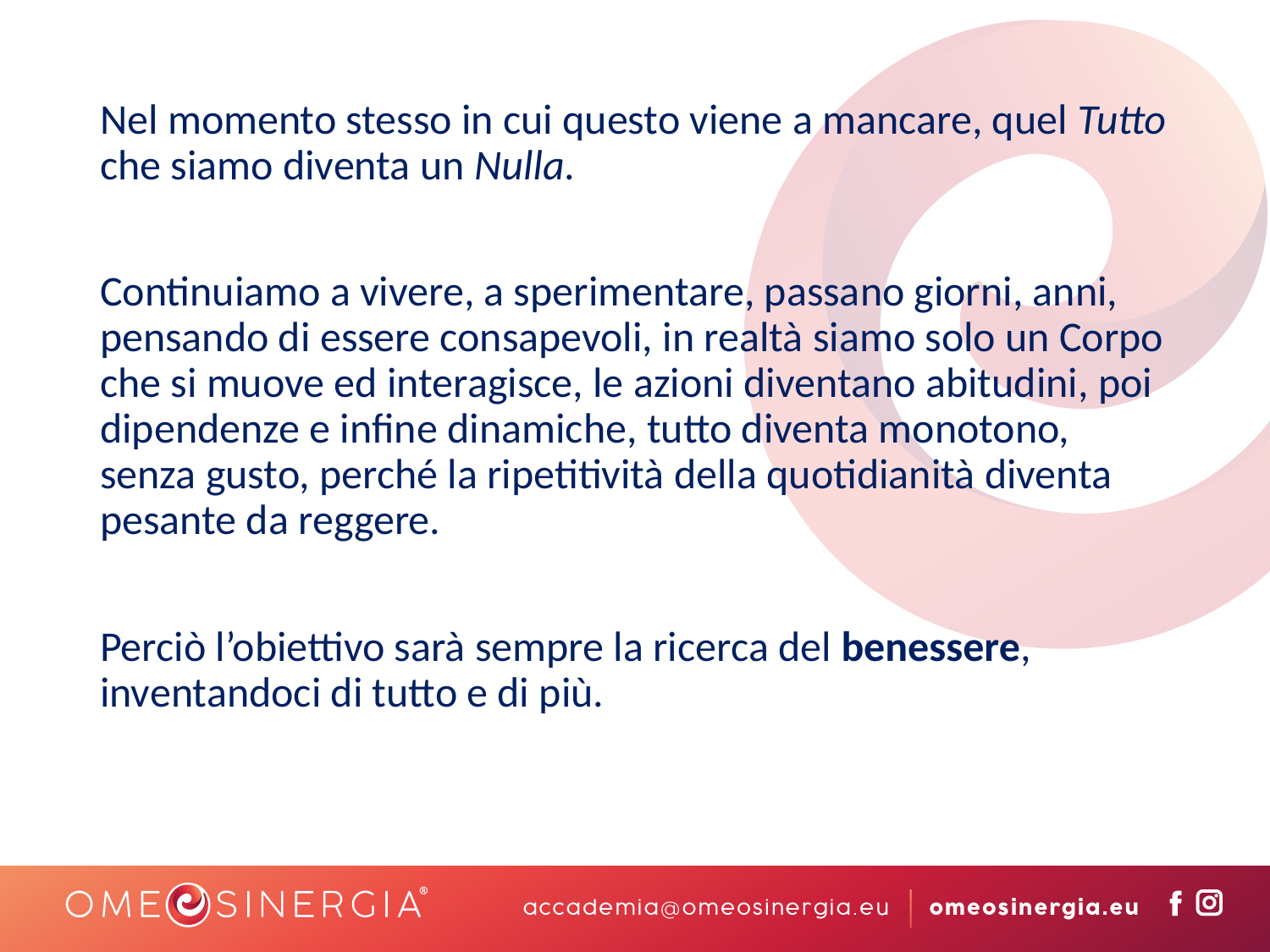

Nel momento stesso in cui questo viene a mancare, quel Tutto che siamo diventa un Nulla.

Continuiamo a vivere, a sperimentare, passano giorni, anni, pensando di essere consapevoli, in realtà siamo solo un Corpo che si muove ed interagisce, le azioni diventano abitudini, poi dipendenze e infine dinamiche, tutto diventa monotono, senza gusto, perché la ripetitività della quotidianità diventa pesante da reggere.

Perciò l’obiettivo sarà sempre la ricerca del benessere, inventandoci di tutto e di più.